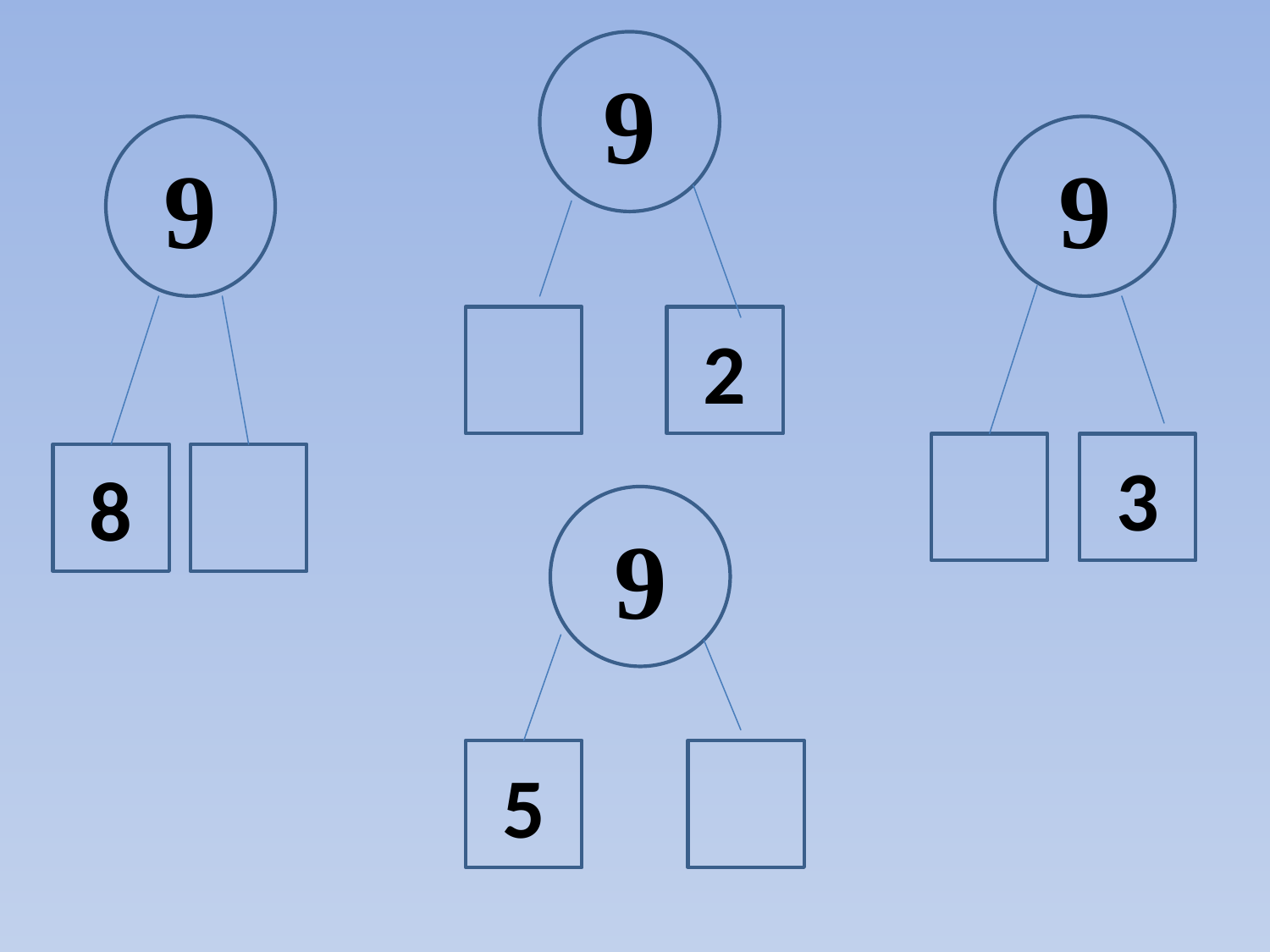

9
9
9

2

3
8

9
5